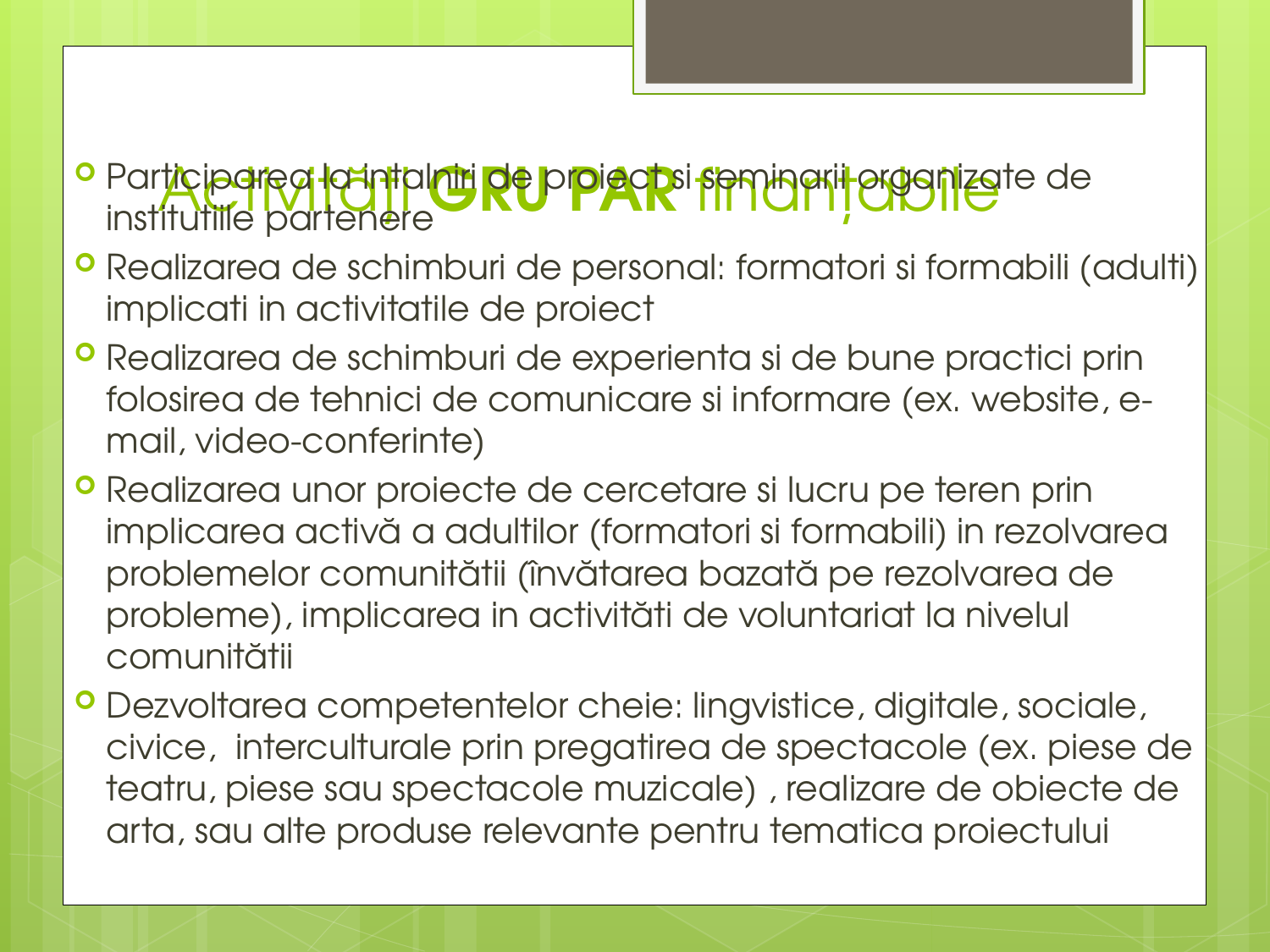

# Activități GRU PAR finanțabile
Participarea la intalniri de proiect si seminarii organizate de institutiile partenere
Realizarea de schimburi de personal: formatori si formabili (adulti) implicati in activitatile de proiect
Realizarea de schimburi de experienta si de bune practici prin folosirea de tehnici de comunicare si informare (ex. website, e-mail, video-conferinte)
Realizarea unor proiecte de cercetare si lucru pe teren prin implicarea activă a adultilor (formatori si formabili) in rezolvarea problemelor comunitătii (învătarea bazată pe rezolvarea de probleme), implicarea in activităti de voluntariat la nivelul comunitătii
Dezvoltarea competentelor cheie: lingvistice, digitale, sociale, civice,  interculturale prin pregatirea de spectacole (ex. piese de teatru, piese sau spectacole muzicale) , realizare de obiecte de arta, sau alte produse relevante pentru tematica proiectului